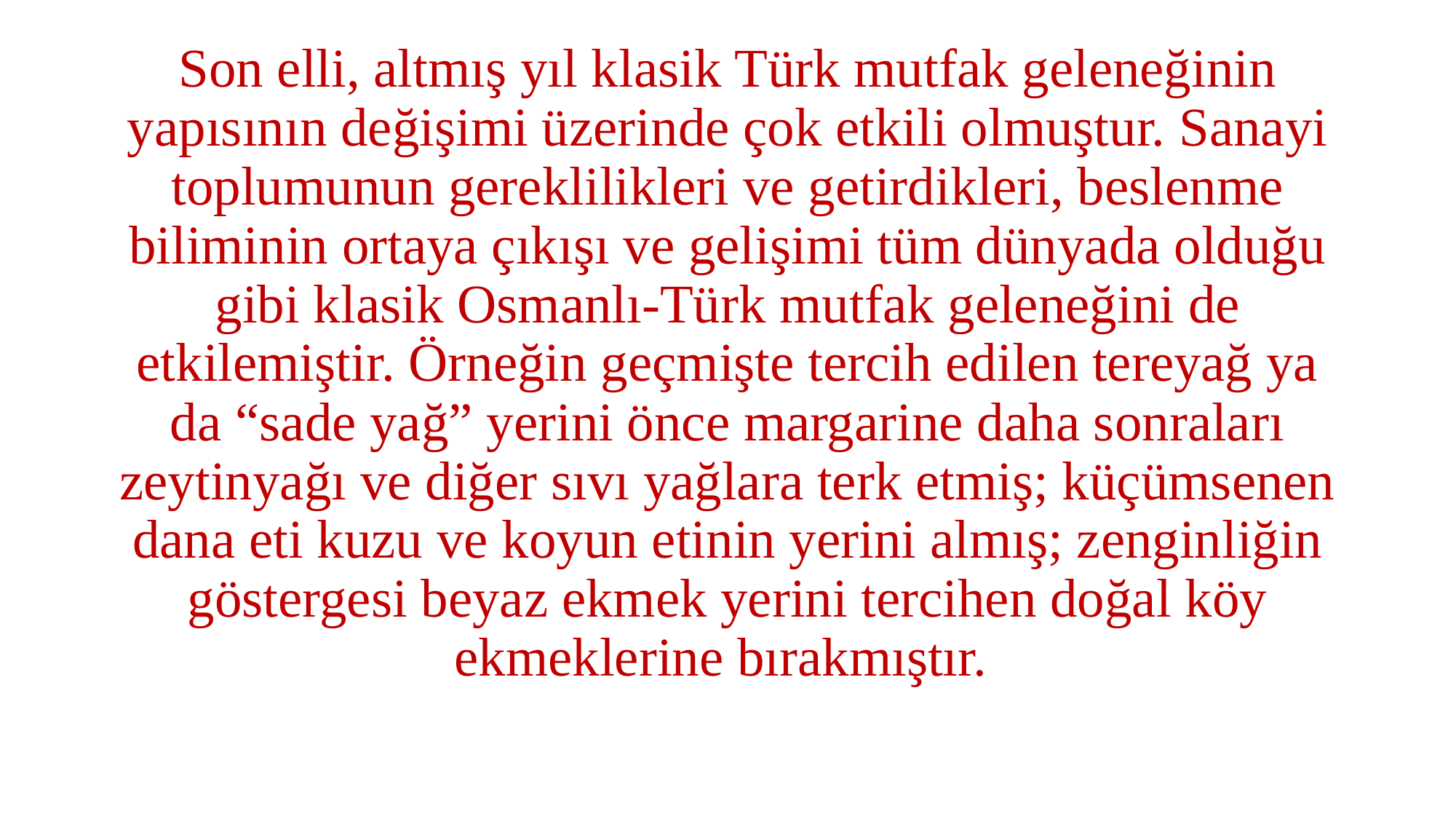

Son elli, altmış yıl klasik Türk mutfak geleneğinin yapısının değişimi üzerinde çok etkili olmuştur. Sanayi toplumunun gereklilikleri ve getirdikleri, beslenme biliminin ortaya çıkışı ve gelişimi tüm dünyada olduğu gibi klasik Osmanlı-Türk mutfak geleneğini de etkilemiştir. Örneğin geçmişte tercih edilen tereyağ ya da “sade yağ” yerini önce margarine daha sonraları zeytinyağı ve diğer sıvı yağlara terk etmiş; küçümsenen dana eti kuzu ve koyun etinin yerini almış; zenginliğin göstergesi beyaz ekmek yerini tercihen doğal köy ekmeklerine bırakmıştır.